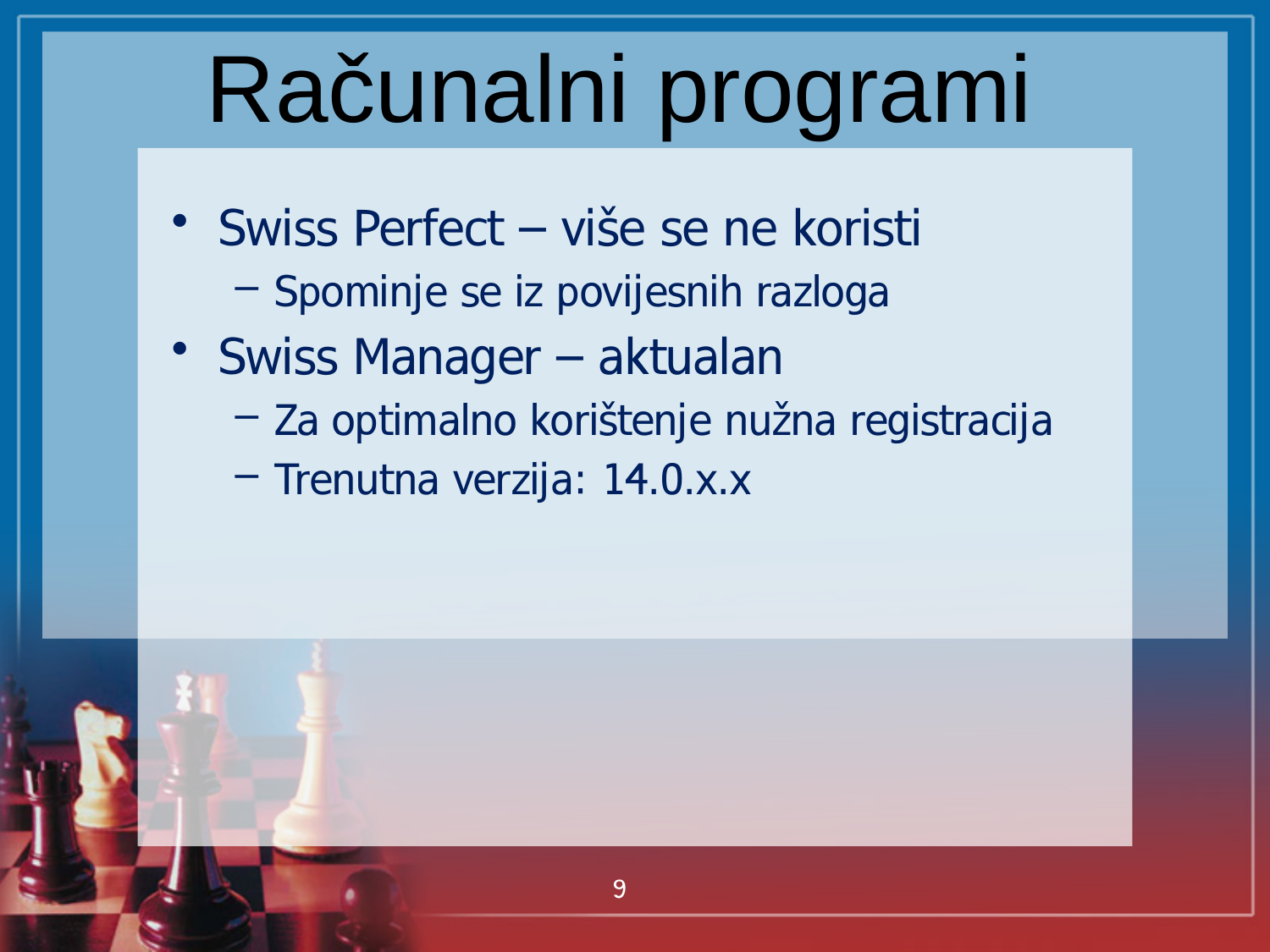

# Računalni programi
Swiss Perfect – više se ne koristi
Spominje se iz povijesnih razloga
Swiss Manager – aktualan
Za optimalno korištenje nužna registracija
Trenutna verzija: 14.0.x.x
9